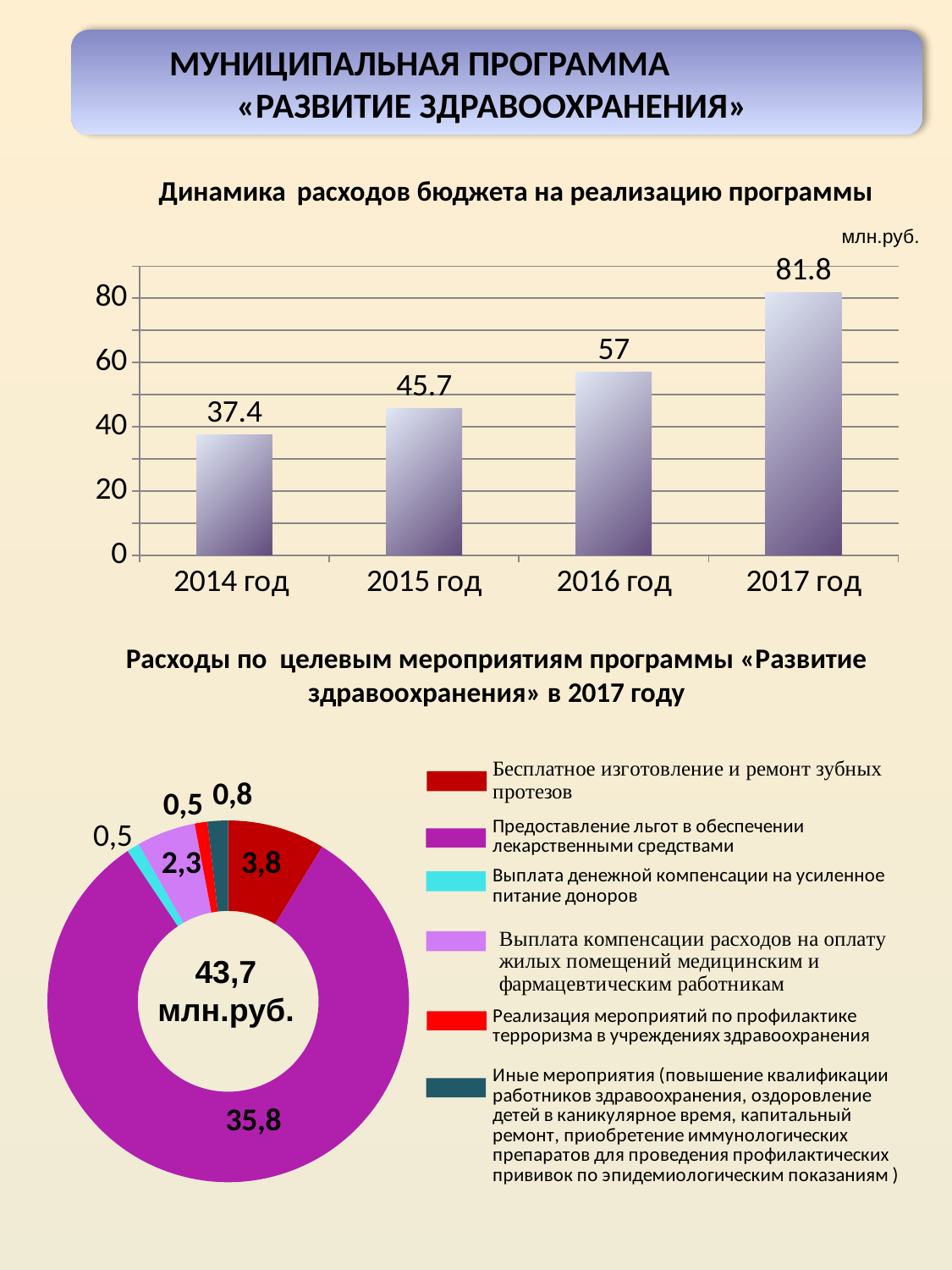

МУНИЦИПАЛЬНАЯ ПРОГРАММА                   «РАЗВИТИЕ ЗДРАВООХРАНЕНИЯ»

Динамика  расходов бюджета на реализацию программы
млн.руб.

### Chart

| Category | Ряд 1 |
|---|---|
| 2014 год  | 37.4 |
| 2015 год | 45.7 |
| 2016 год | 57.0 |
| 2017 год | 81.8 |
Расходы по  целевым мероприятиям программы «Развитие здравоохранения» в 2017 году

### Chart

| Category |  продажи |
|---|---|
| протезы | 0.038 |
| лекарства | 0.35800000000000004 |
| доноры | 0.005000000000000001 |
| льготы | 0.023 |
| террор | 0.005000000000000001 |
| иные | 0.008000000000000002 |
43,7 млн.руб.